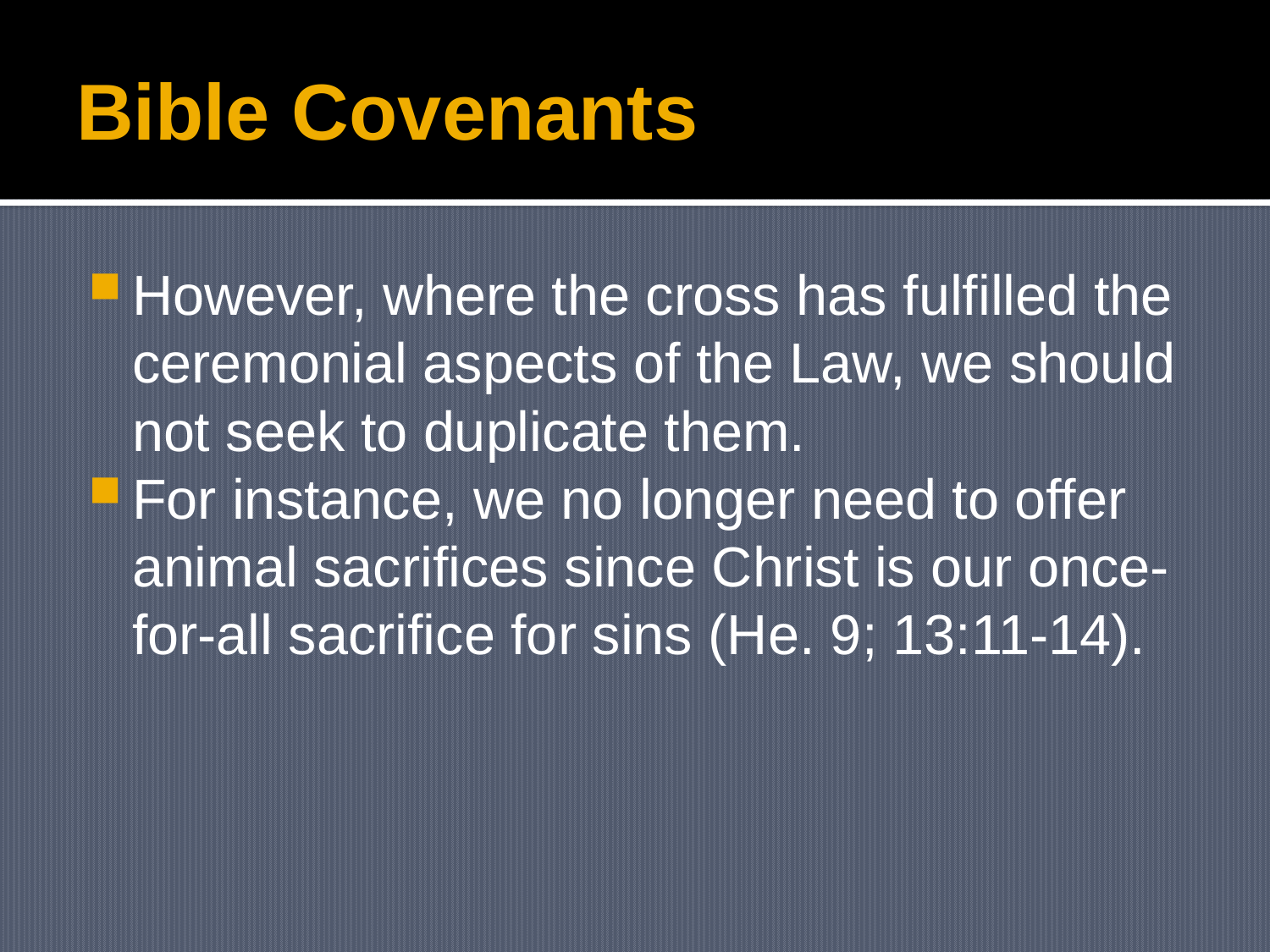

# Bible Covenants
However, where the cross has fulfilled the ceremonial aspects of the Law, we should not seek to duplicate them.
For instance, we no longer need to offer animal sacrifices since Christ is our once-for-all sacrifice for sins (He. 9; 13:11-14).